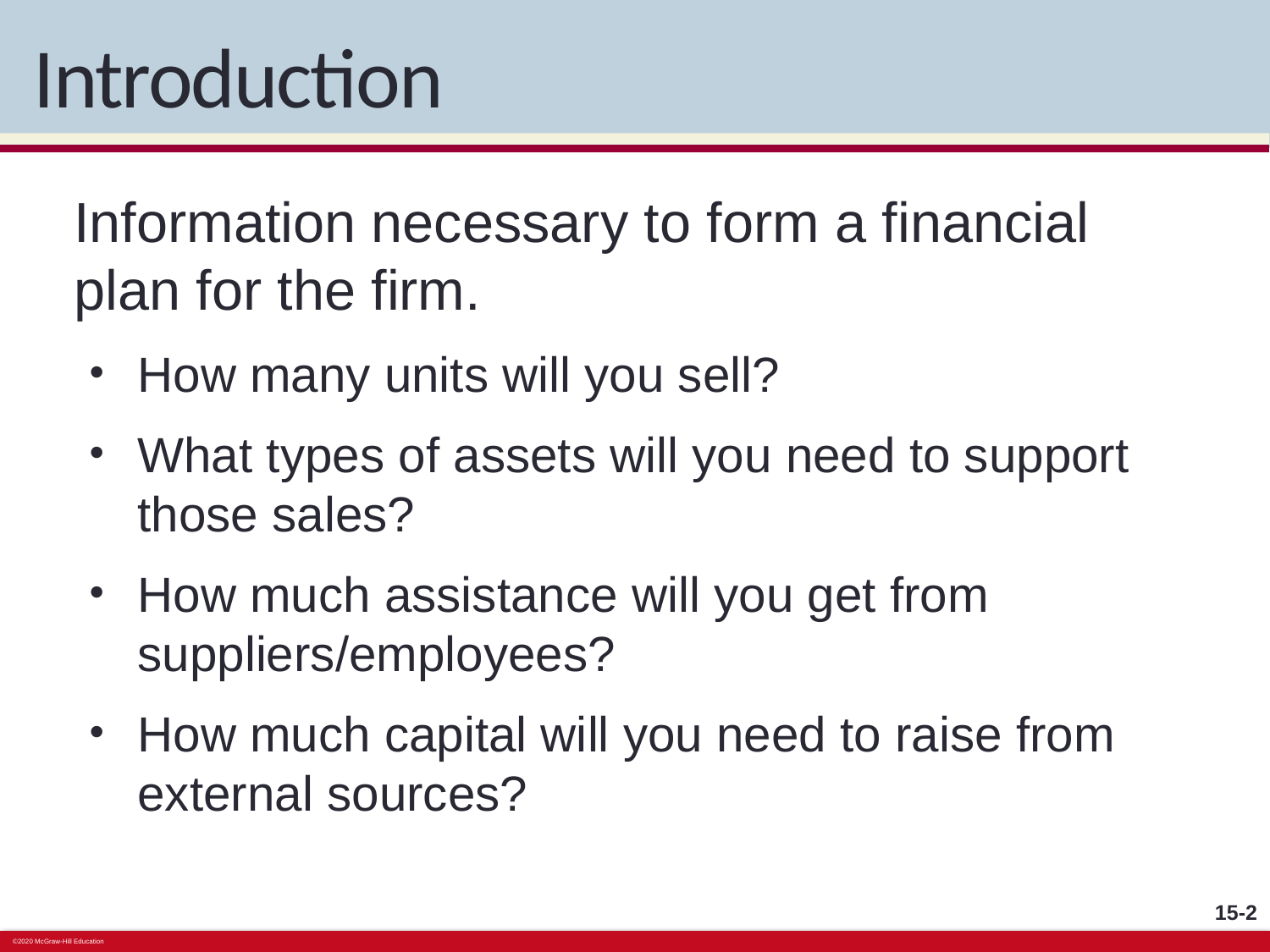

# Introduction
Information necessary to form a financial plan for the firm.
How many units will you sell?
What types of assets will you need to support those sales?
How much assistance will you get from suppliers/employees?
How much capital will you need to raise from external sources?